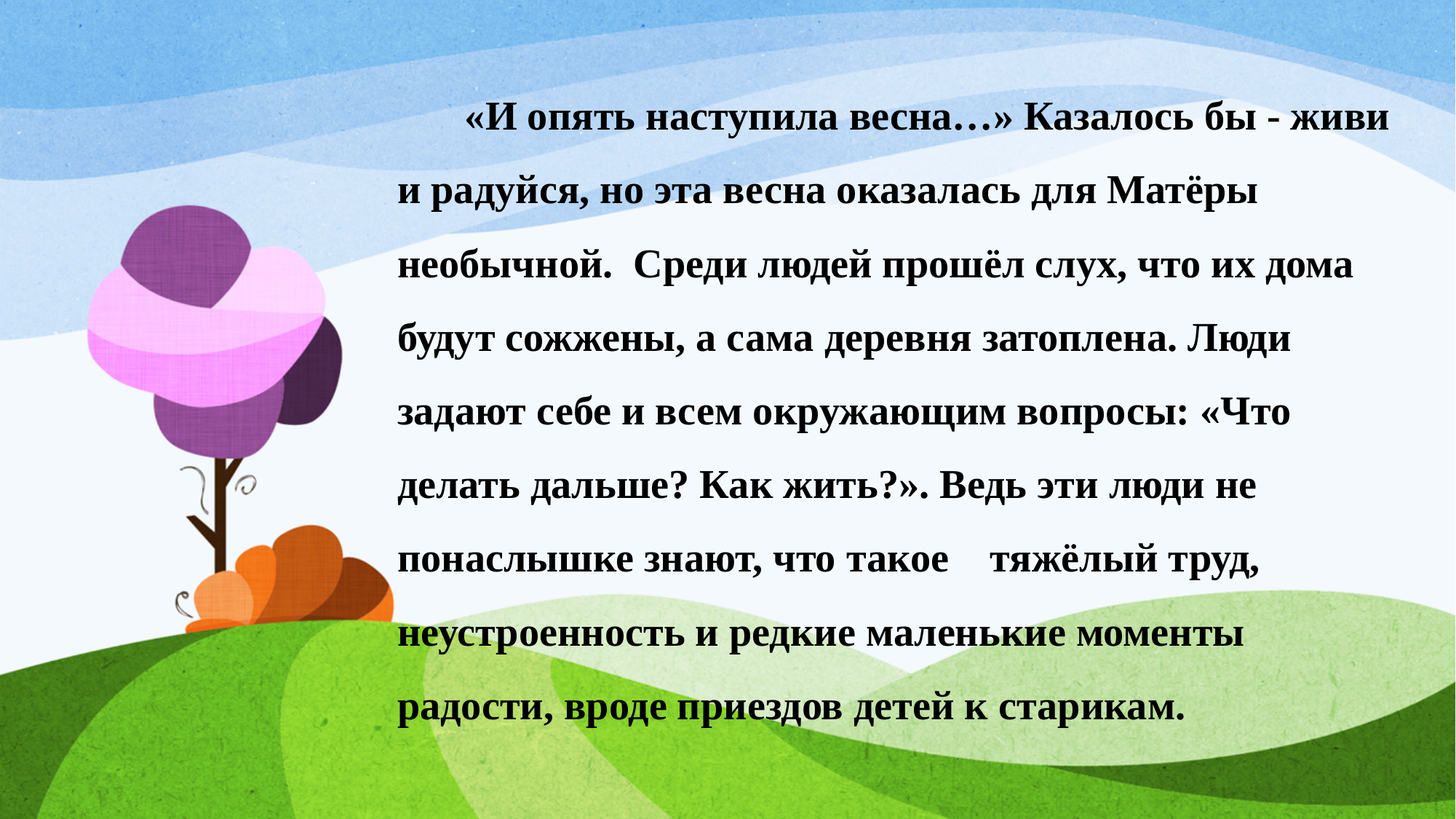

«И опять наступила весна…» Казалось бы - живи и радуйся, но эта весна оказалась для Матёры необычной.  Среди людей прошёл слух, что их дома будут сожжены, а сама деревня затоплена. Люди задают себе и всем окружающим вопросы: «Что делать дальше? Как жить?». Ведь эти люди не понаслышке знают, что такое    тяжёлый труд, неустроенность и редкие маленькие моменты радости, вроде приездов детей к старикам.